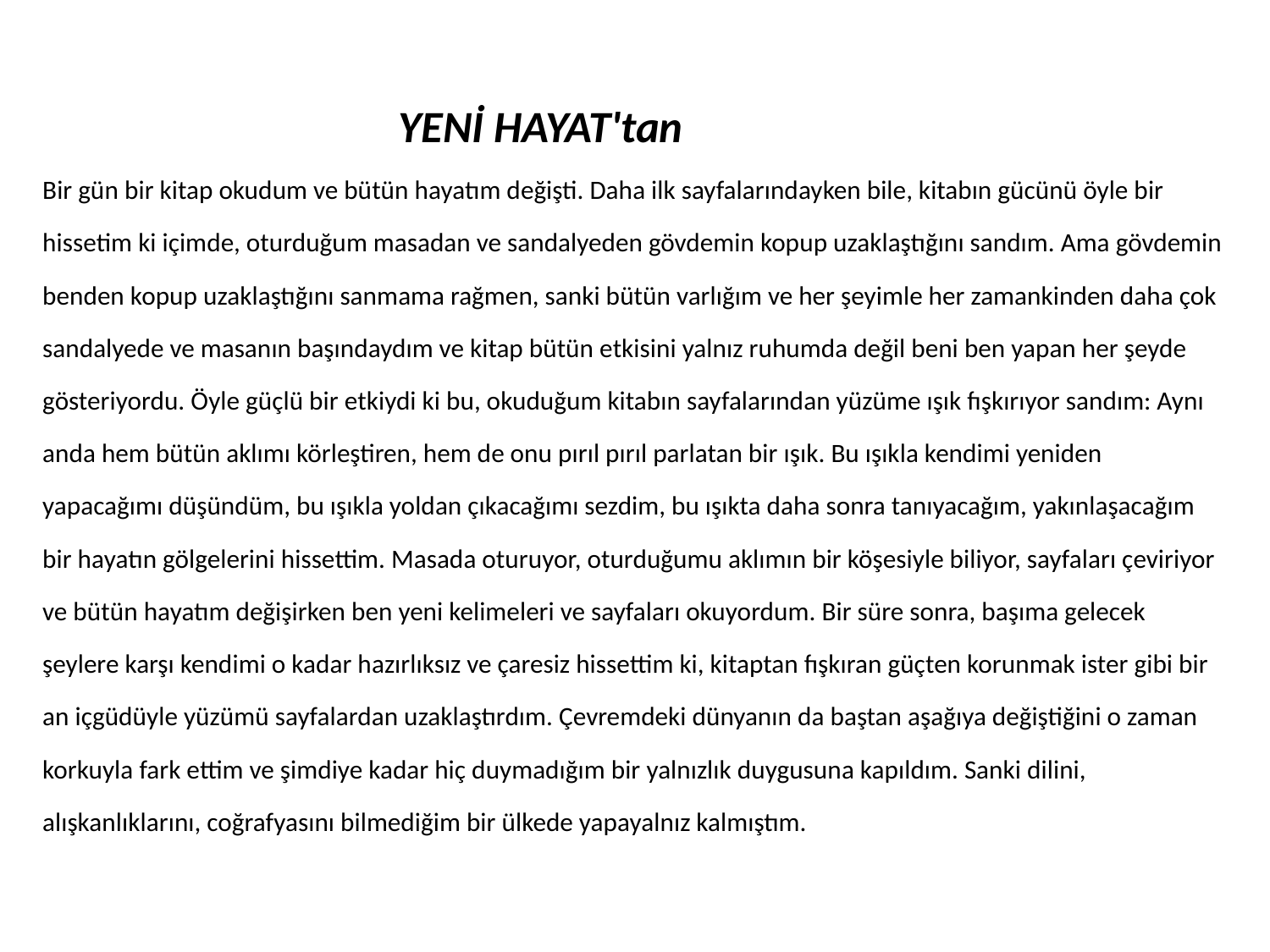

YENİ HAYAT'tan
Bir gün bir kitap okudum ve bütün hayatım değişti. Daha ilk sayfalarındayken bile, kitabın gücünü öyle bir
hissetim ki içimde, oturduğum masadan ve sandalyeden gövdemin kopup uzaklaştığını sandım. Ama gövdemin
benden kopup uzaklaştığını sanmama rağmen, sanki bütün varlığım ve her şeyimle her zamankinden daha çok
sandalyede ve masanın başındaydım ve kitap bütün etkisini yalnız ruhumda değil beni ben yapan her şeyde
gösteriyordu. Öyle güçlü bir etkiydi ki bu, okuduğum kitabın sayfalarından yüzüme ışık fışkırıyor sandım: Aynı
anda hem bütün aklımı körleştiren, hem de onu pırıl pırıl parlatan bir ışık. Bu ışıkla kendimi yeniden
yapacağımı düşündüm, bu ışıkla yoldan çıkacağımı sezdim, bu ışıkta daha sonra tanıyacağım, yakınlaşacağım
bir hayatın gölgelerini hissettim. Masada oturuyor, oturduğumu aklımın bir köşesiyle biliyor, sayfaları çeviriyor
ve bütün hayatım değişirken ben yeni kelimeleri ve sayfaları okuyordum. Bir süre sonra, başıma gelecek
şeylere karşı kendimi o kadar hazırlıksız ve çaresiz hissettim ki, kitaptan fışkıran güçten korunmak ister gibi bir
an içgüdüyle yüzümü sayfalardan uzaklaştırdım. Çevremdeki dünyanın da baştan aşağıya değiştiğini o zaman
korkuyla fark ettim ve şimdiye kadar hiç duymadığım bir yalnızlık duygusuna kapıldım. Sanki dilini,
alışkanlıklarını, coğrafyasını bilmediğim bir ülkede yapayalnız kalmıştım.